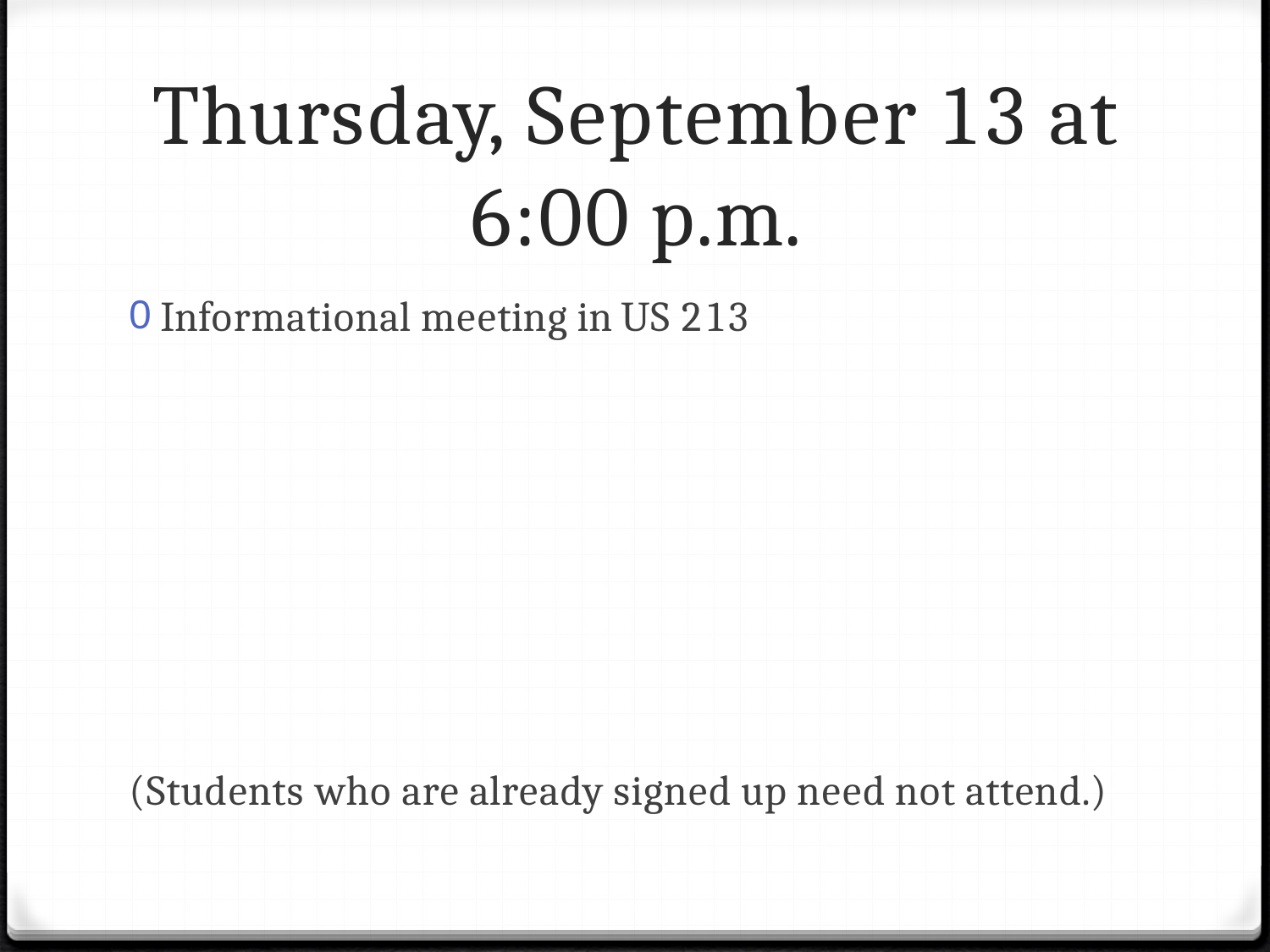

# Thursday, September 13 at 6:00 p.m.
Informational meeting in US 213

(Students who are already signed up need not attend.)